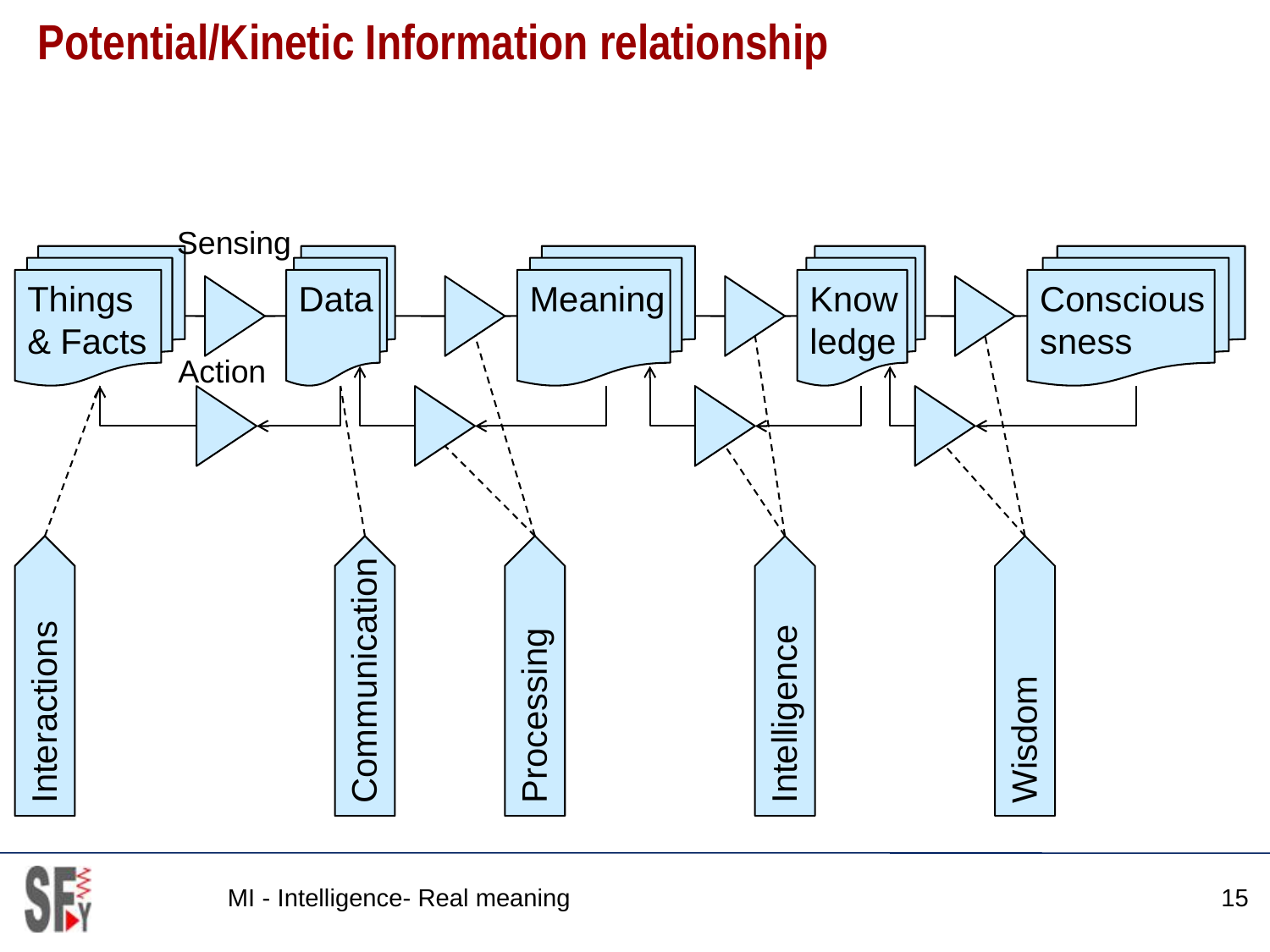

# Potential/Kinetic Information relationship
Sensing
Things
& Facts
Data
Meaning
Know
ledge
Conscious
sness

Action

Interactions
Communication
Processing
Intelligence
Wisdom
MI - Intelligence- Real meaning
15